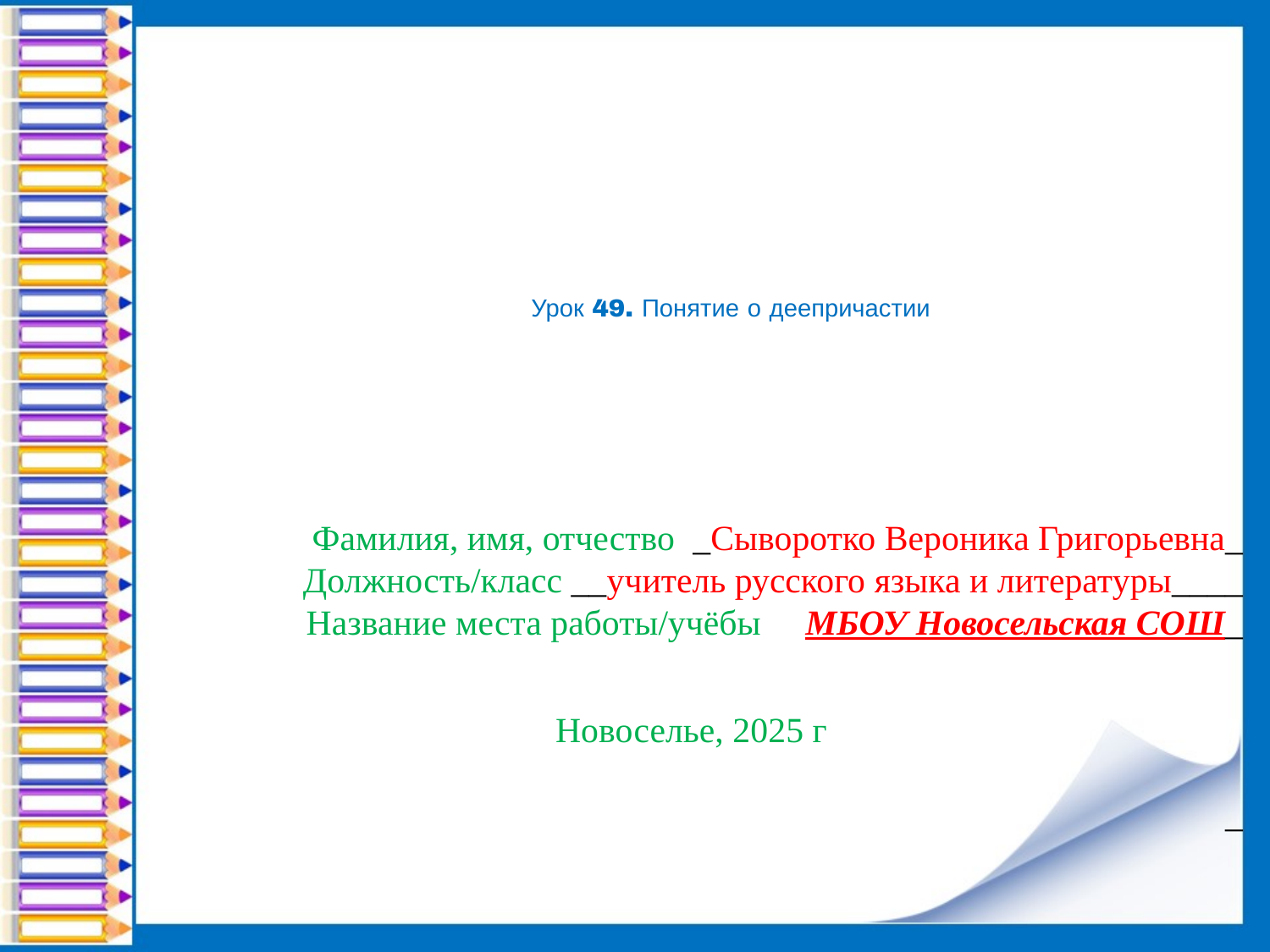

Фамилия, имя, отчество  _Сыворотко Вероника Григорьевна_
Должность/класс __учитель русского языка и литературы____
Название места работы/учёбы     МБОУ Новосельская СОШ_

	Новоселье, 2025 г

_

Урок 49. Понятие о деепричастии